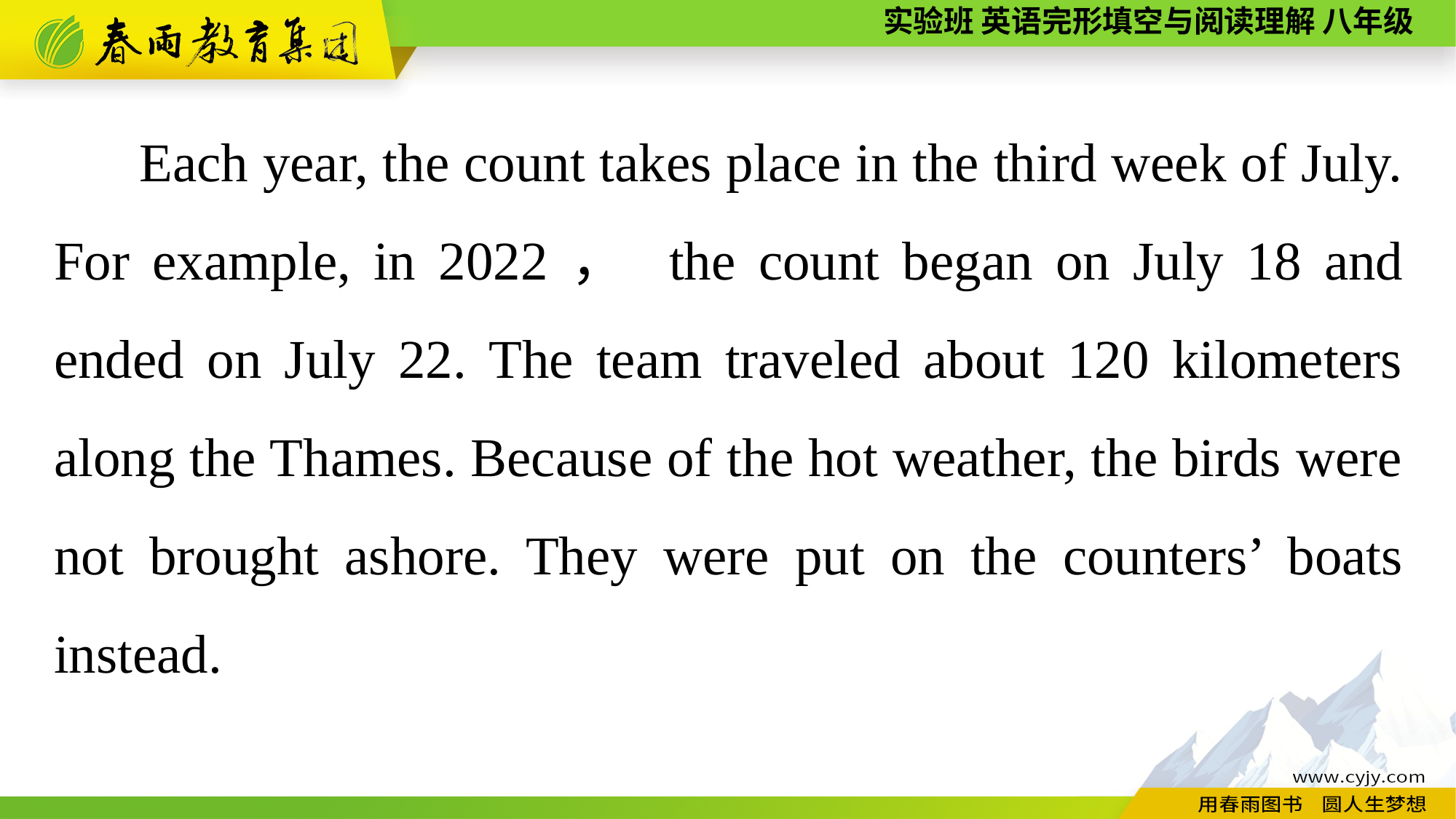

Each year, the count takes place in the third week of July. For example, in 2022， the count began on July 18 and ended on July 22. The team traveled about 120 kilometers along the Thames. Because of the hot weather, the birds were not brought ashore. They were put on the counters’ boats instead.